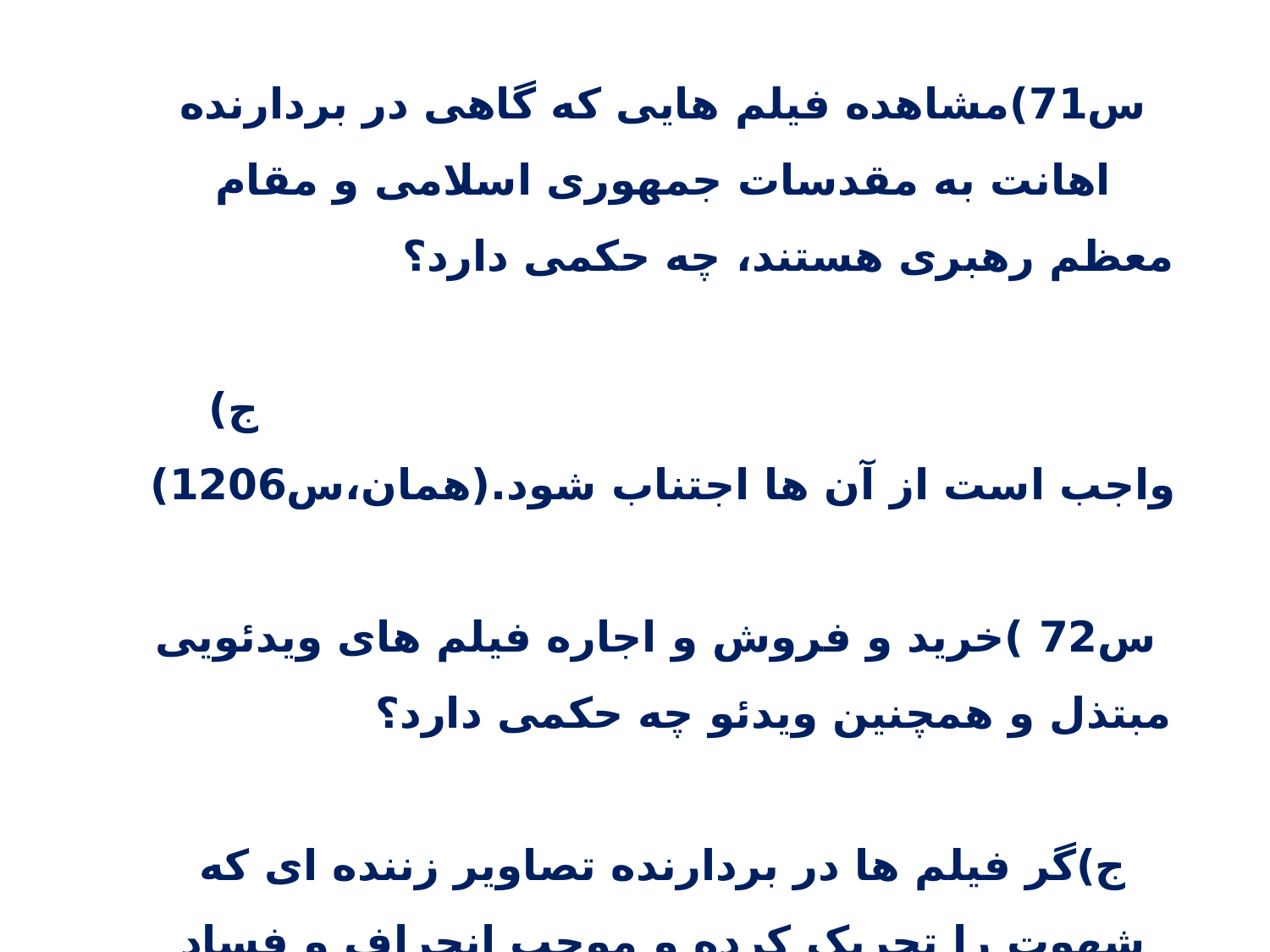

س71)مشاهده فیلم هایی که گاهی در بردارنده اهانت به مقدسات جمهوری اسلامی و مقام معظم رهبری هستند، چه حکمی دارد؟                                                                                                                                                  ج) واجب است از آن ها اجتناب شود.(همان،س1206)
 س72 )خرید و فروش و اجاره فیلم های ویدئویی مبتذل و همچنین ویدئو چه حکمی دارد؟
ج)گر فیلم ها در بردارنده تصاویر زننده ای که شهوت را تحریک کرده و موجب انحراف و فساد می شوند و یا مشتمل بر غنا و موسیقی لهوی مناسب با مجالس لهو و گناه باشند، تولید و خرید و فروش و اجاره فیلم ها و همچنین اجاره ویدئو برای استفاده از آن در این امور، جایز نیست.(همان،س1211)